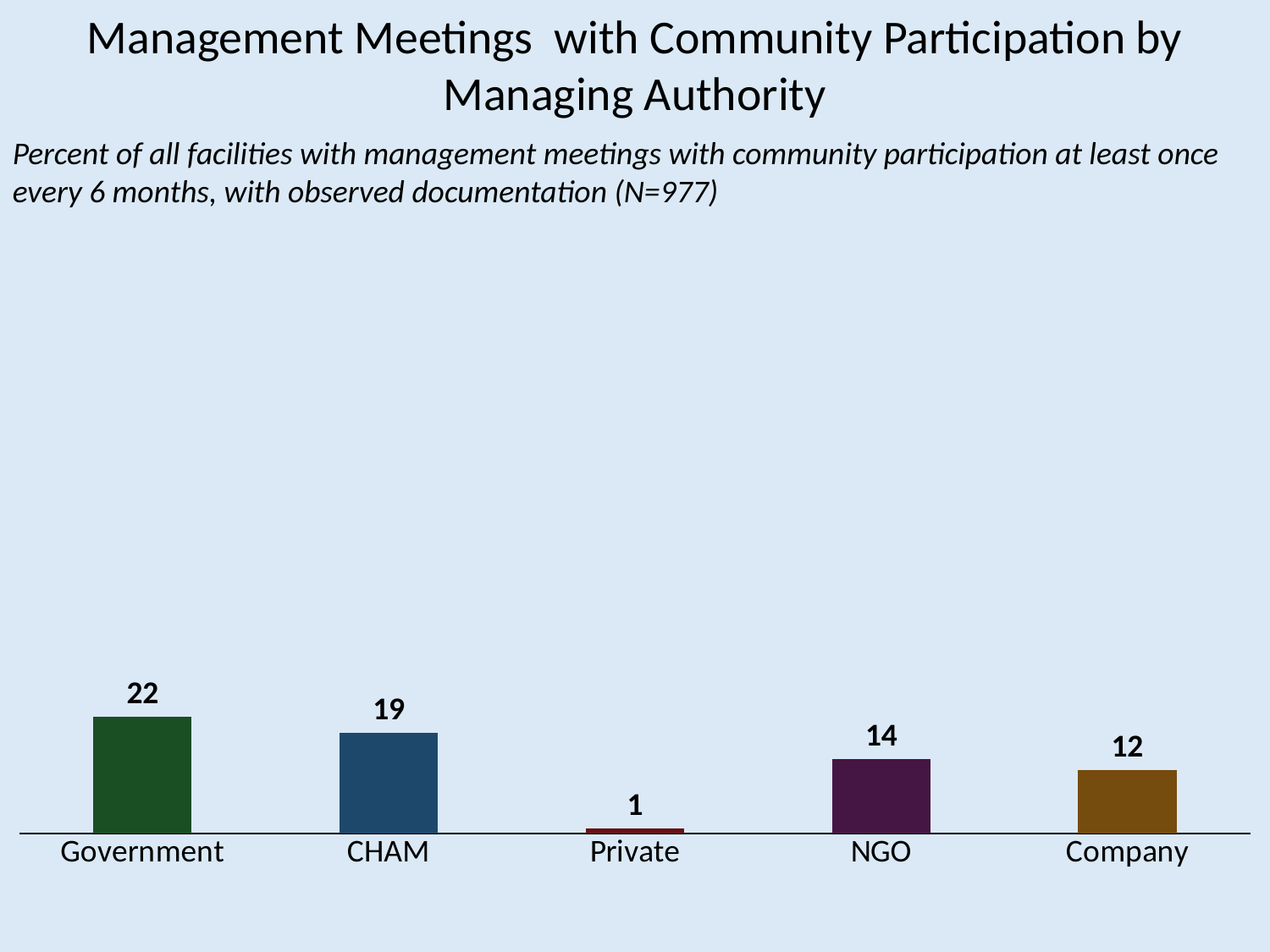

Management Meetings  with Community Participation by Managing Authority
Percent of all facilities with management meetings with community participation at least once every 6 months, with observed documentation (N=977)

### Chart

| Category | Series 1 |
|---|---|
| Government | 22.0 |
| CHAM | 19.0 |
| Private | 1.0 |
| NGO | 14.0 |
| Company | 12.0 |